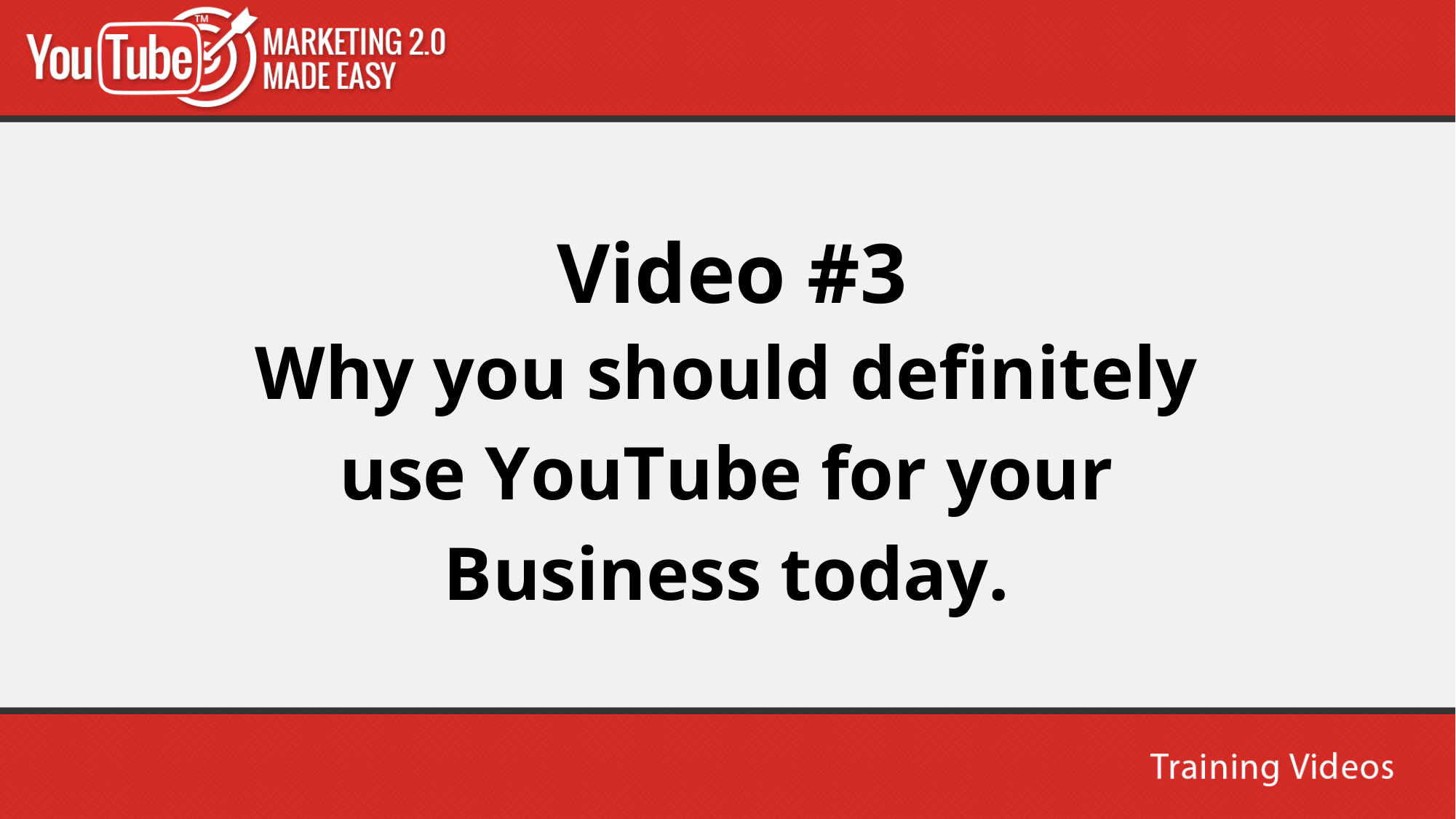

Video #3
Why you should definitely use YouTube for your Business today.